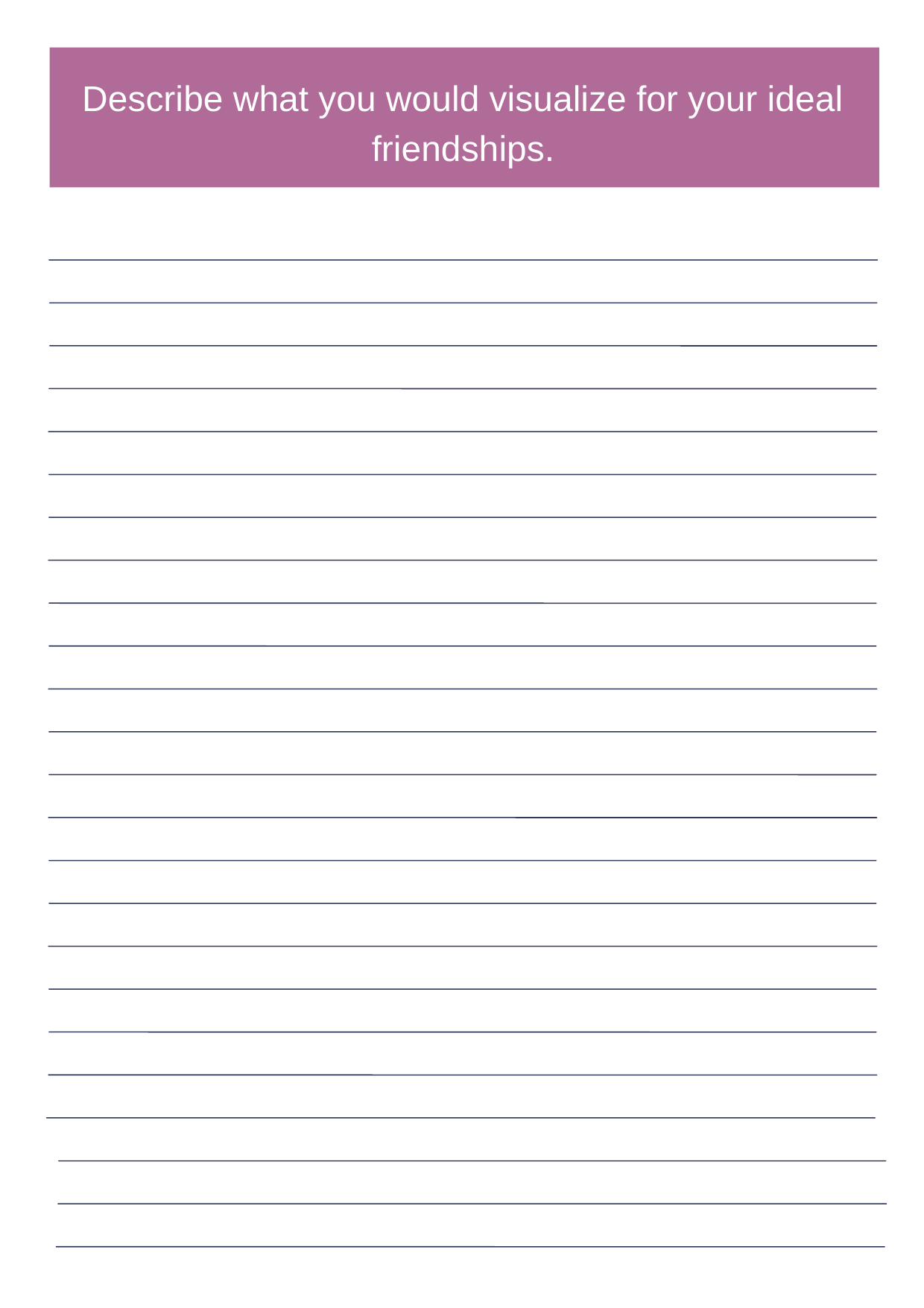

Describe what you would visualize for your ideal friendships.